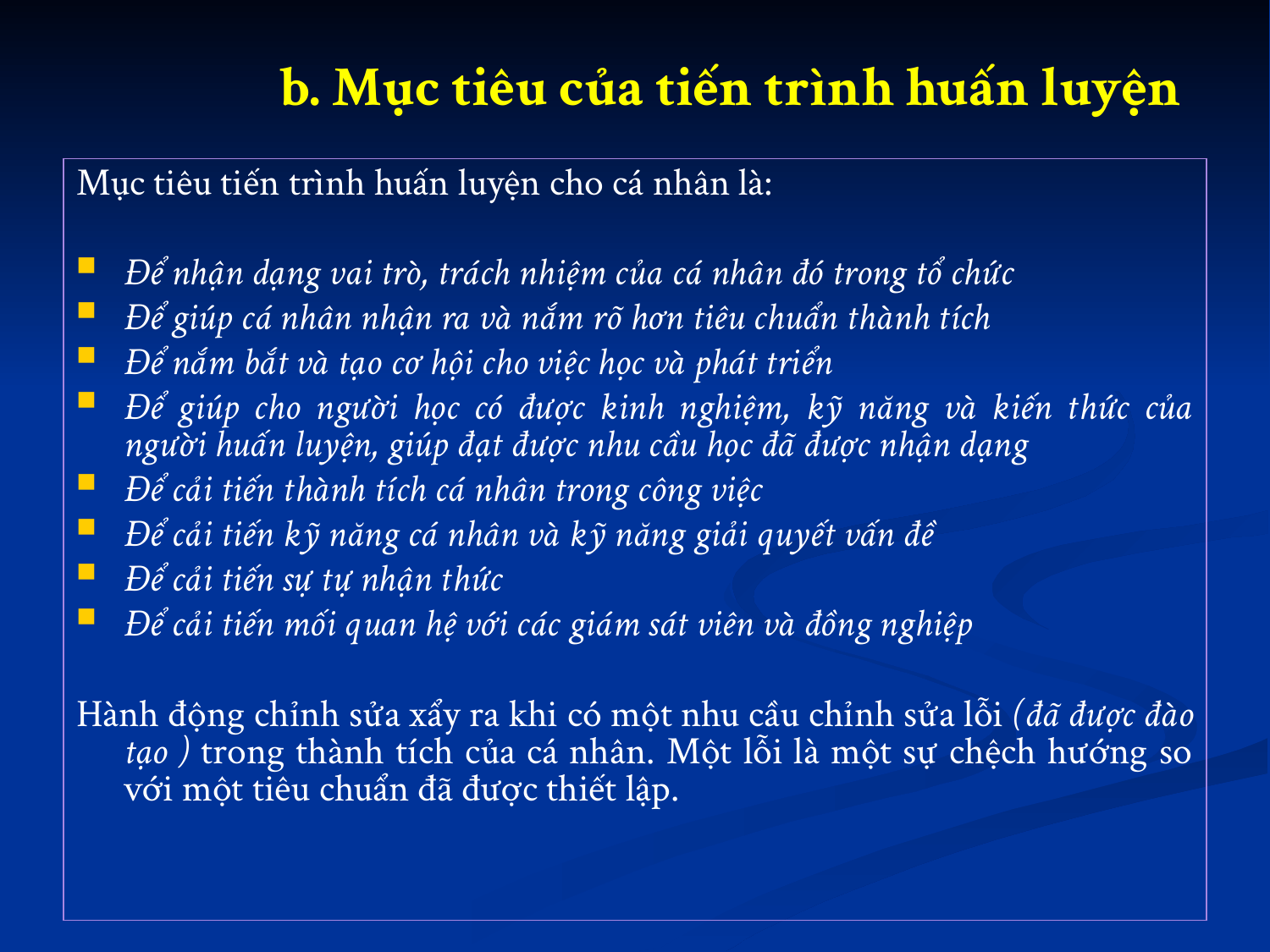

# b. Mục tiêu của tiến trình huấn luyện
Mục tiêu tiến trình huấn luyện cho cá nhân là:

Để nhận dạng vai trò, trách nhiệm của cá nhân đó trong tổ chức
Để giúp cá nhân nhận ra và nắm rõ hơn tiêu chuẩn thành tích
Để nắm bắt và tạo cơ hội cho việc học và phát triển
Để giúp cho người học có được kinh nghiệm, kỹ năng và kiến thức của người huấn luyện, giúp đạt được nhu cầu học đã được nhận dạng
Để cải tiến thành tích cá nhân trong công việc
Để cải tiến kỹ năng cá nhân và kỹ năng giải quyết vấn đề
Để cải tiến sự tự nhận thức
Để cải tiến mối quan hệ với các giám sát viên và đồng nghiệp

Hành động chỉnh sửa xẩy ra khi có một nhu cầu chỉnh sửa lỗi (đã được đào tạo ) trong thành tích của cá nhân. Một lỗi là một sự chệch hướng so với một tiêu chuẩn đã được thiết lập.